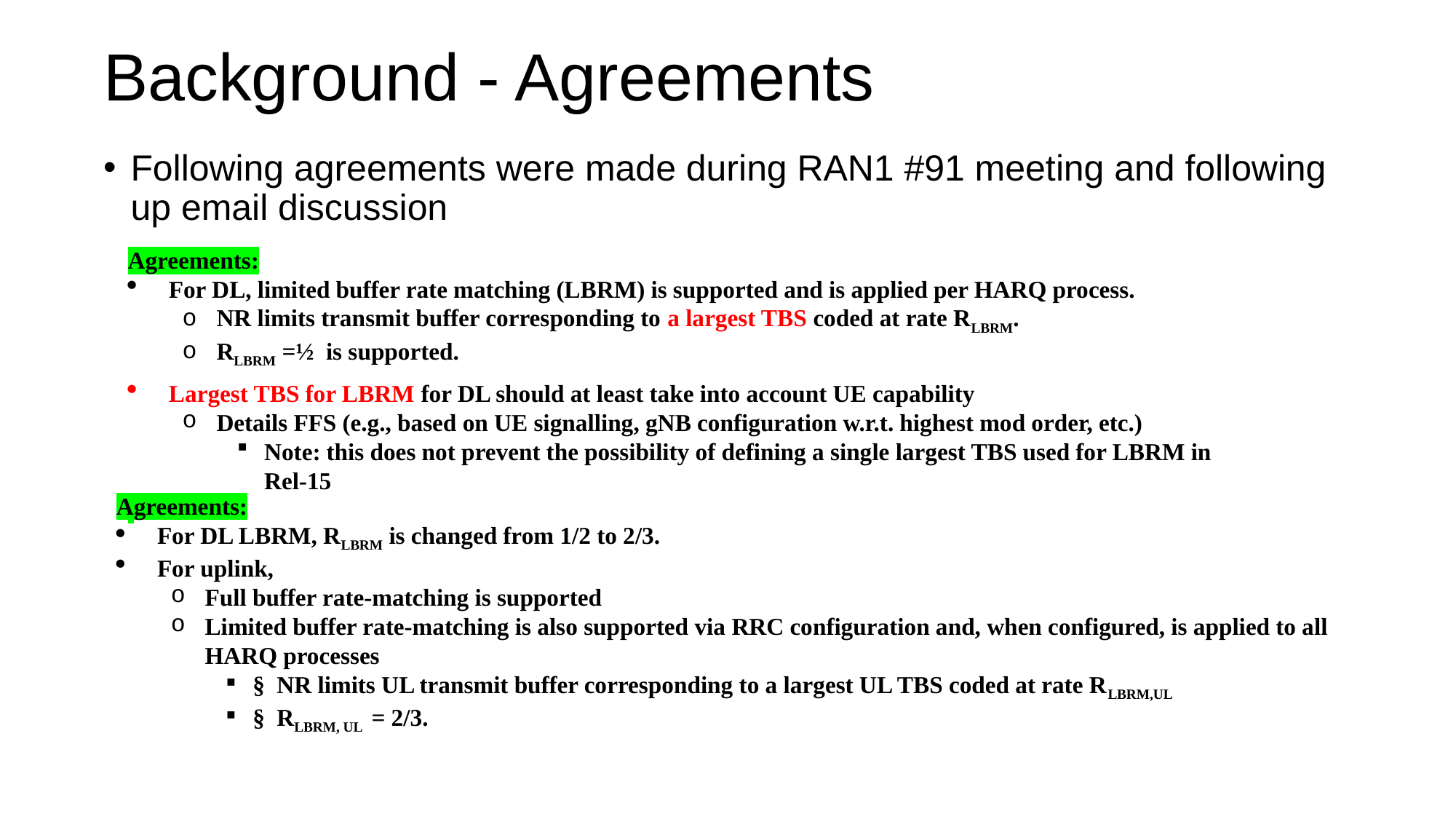

# Background - Agreements
Following agreements were made during RAN1 #91 meeting and following up email discussion

Agreements:
For DL, limited buffer rate matching (LBRM) is supported and is applied per HARQ process.
NR limits transmit buffer corresponding to a largest TBS coded at rate RLBRM.
RLBRM =½  is supported.
Largest TBS for LBRM for DL should at least take into account UE capability
Details FFS (e.g., based on UE signalling, gNB configuration w.r.t. highest mod order, etc.)
Note: this does not prevent the possibility of defining a single largest TBS used for LBRM in Rel-15

Agreements:
For DL LBRM, RLBRM is changed from 1/2 to 2/3.
For uplink,
Full buffer rate-matching is supported
Limited buffer rate-matching is also supported via RRC configuration and, when configured, is applied to all HARQ processes
§  NR limits UL transmit buffer corresponding to a largest UL TBS coded at rate RLBRM,UL
§  RLBRM, UL  = 2/3.